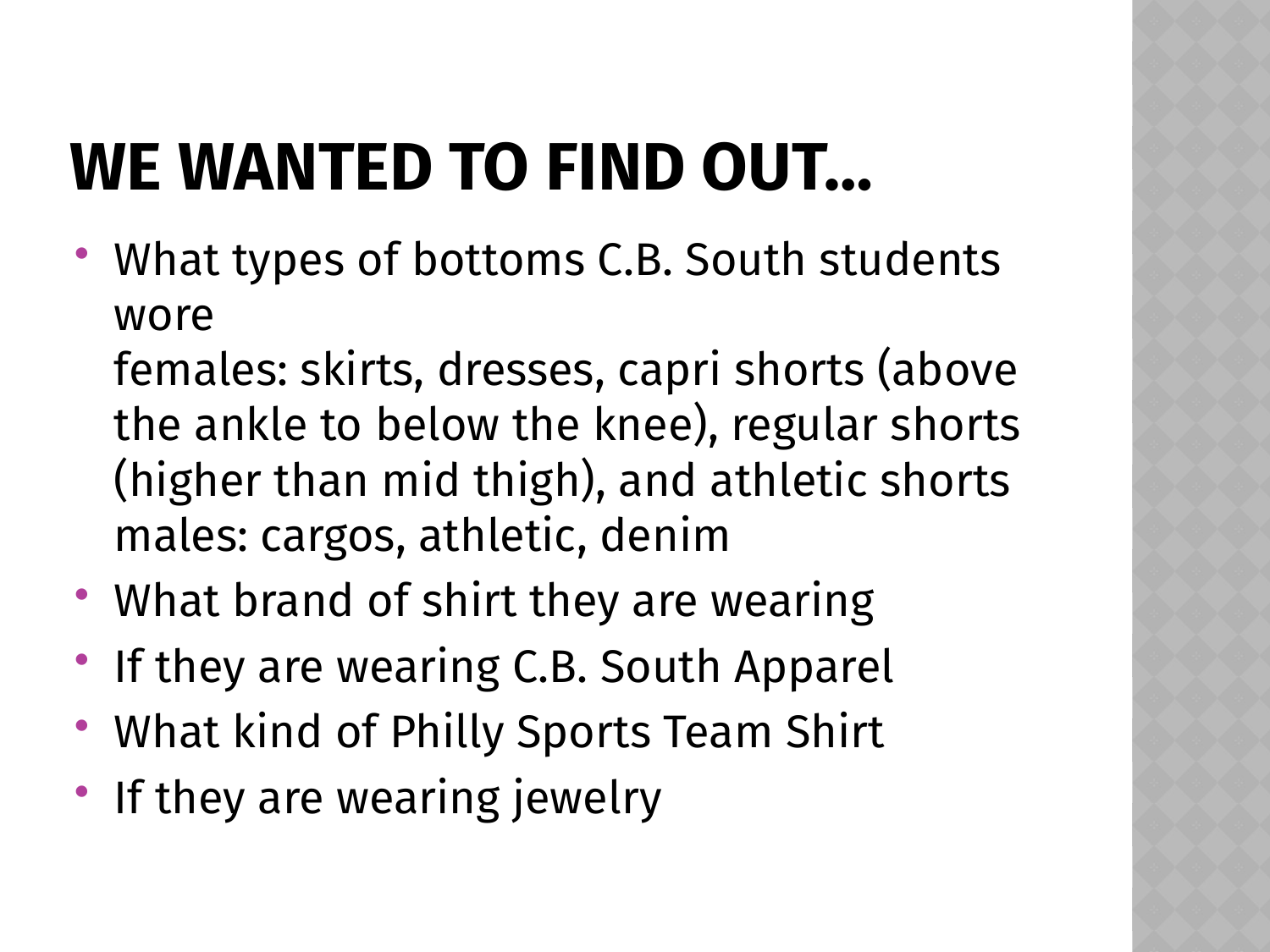

# We Wanted to Find Out…
What types of bottoms C.B. South students wore
females: skirts, dresses, capri shorts (above the ankle to below the knee), regular shorts (higher than mid thigh), and athletic shorts
males: cargos, athletic, denim
What brand of shirt they are wearing
If they are wearing C.B. South Apparel
What kind of Philly Sports Team Shirt
If they are wearing jewelry